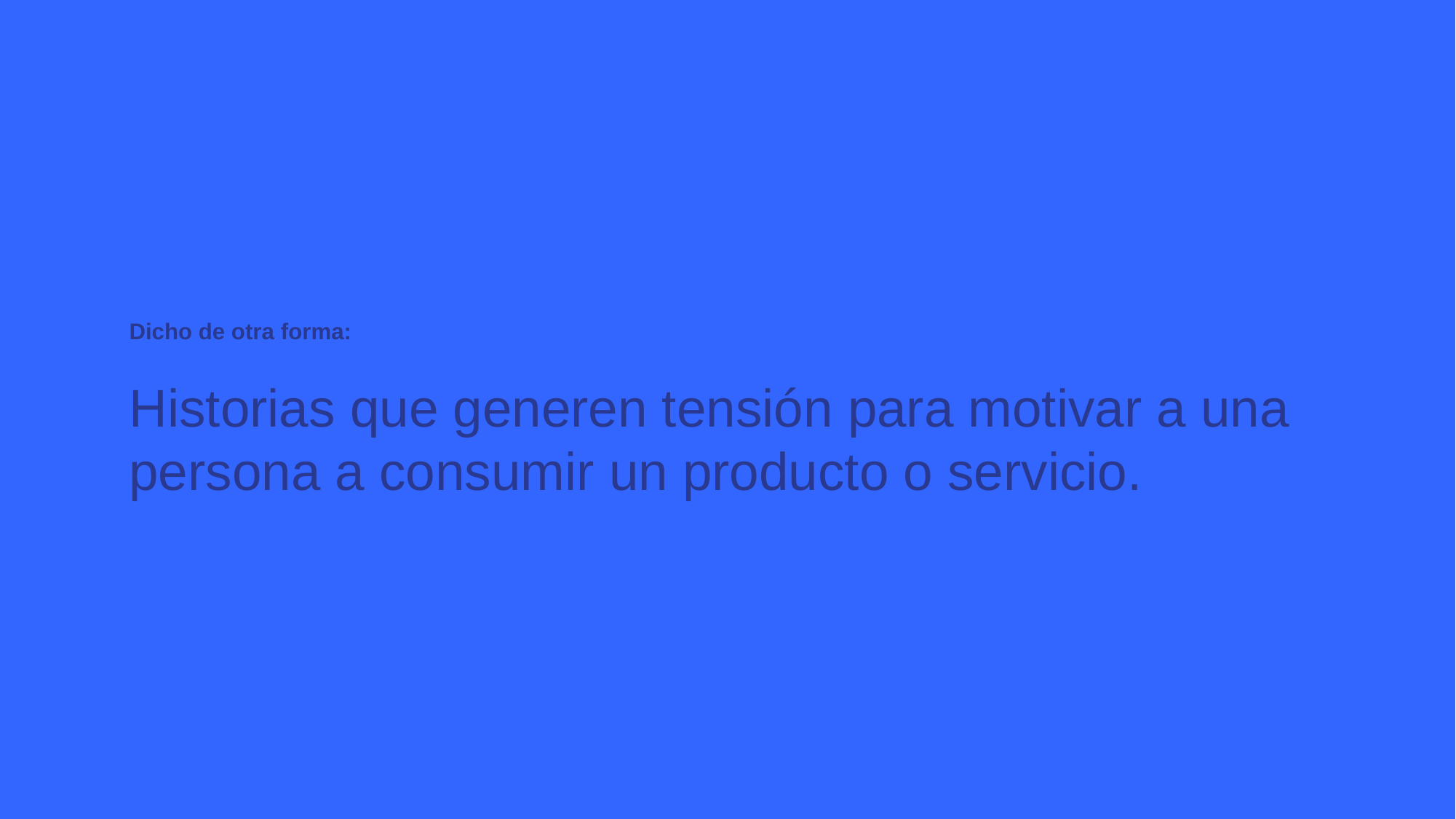

Dicho de otra forma:
Historias que generen tensión para motivar a una persona a consumir un producto o servicio.